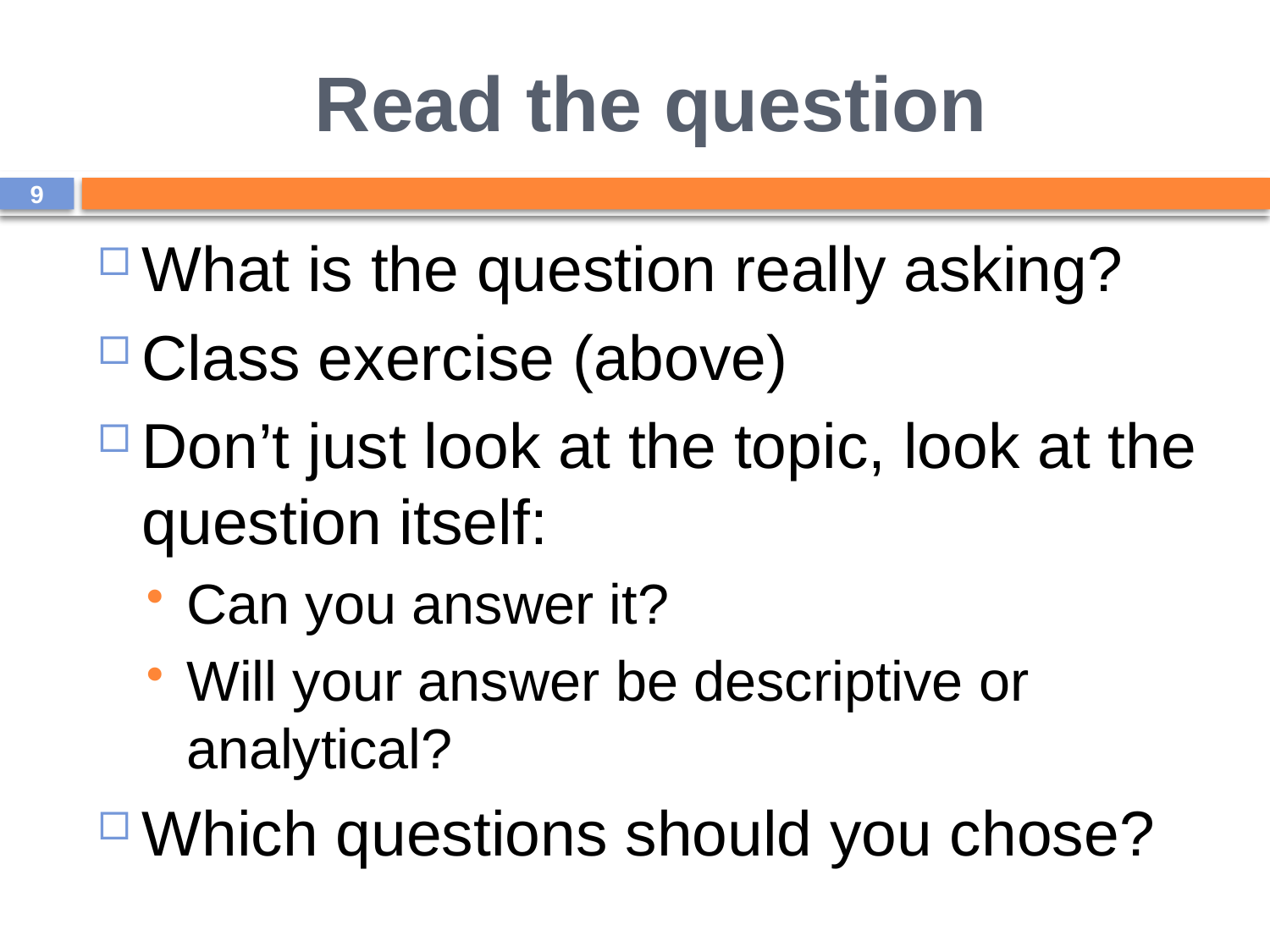

# Read the question
9
What is the question really asking?
Class exercise (above)
Don’t just look at the topic, look at the question itself:
Can you answer it?
Will your answer be descriptive or analytical?
Which questions should you chose?